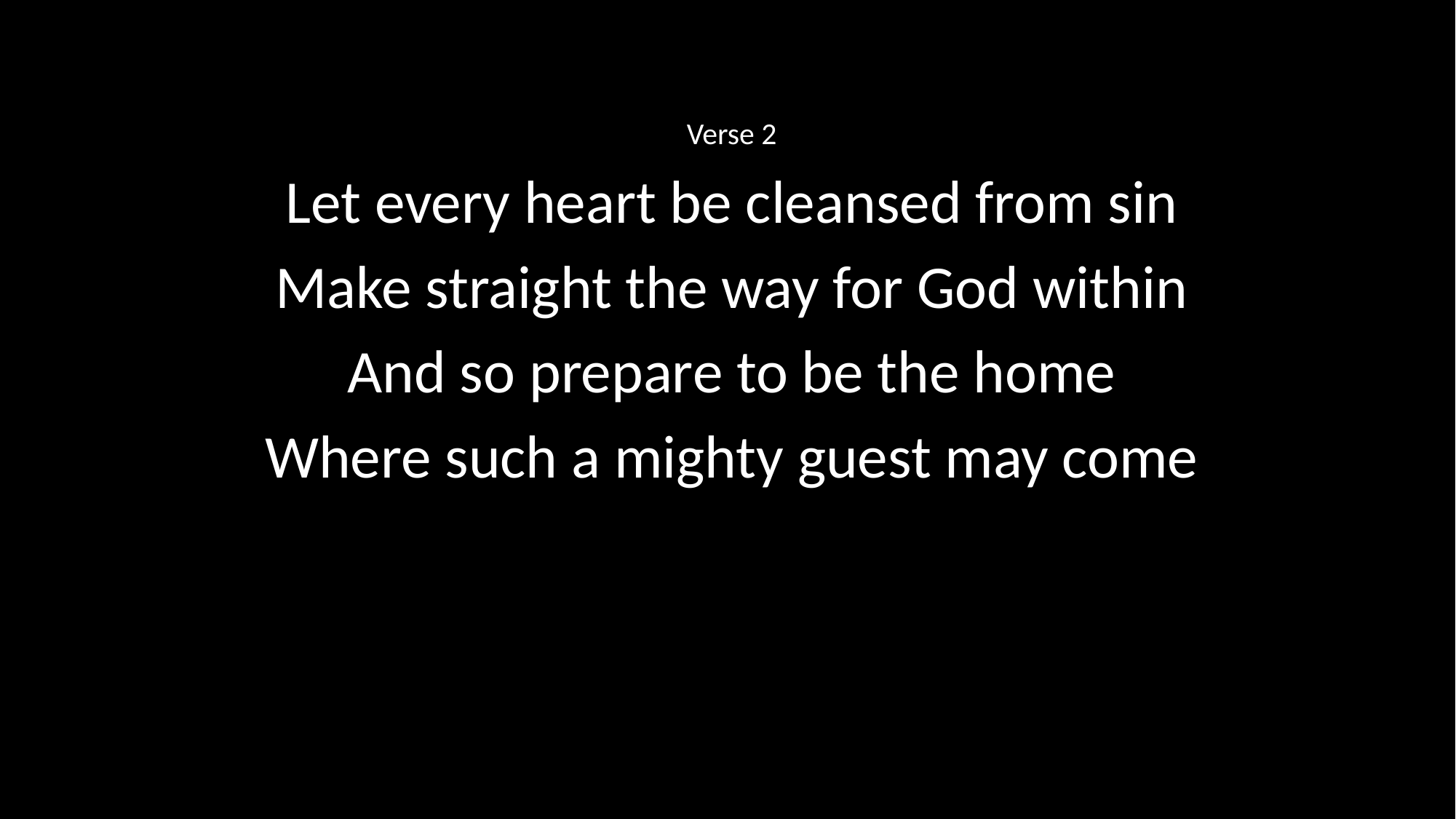

Verse 2
Let every heart be cleansed from sin
Make straight the way for God within
And so prepare to be the home
Where such a mighty guest may come